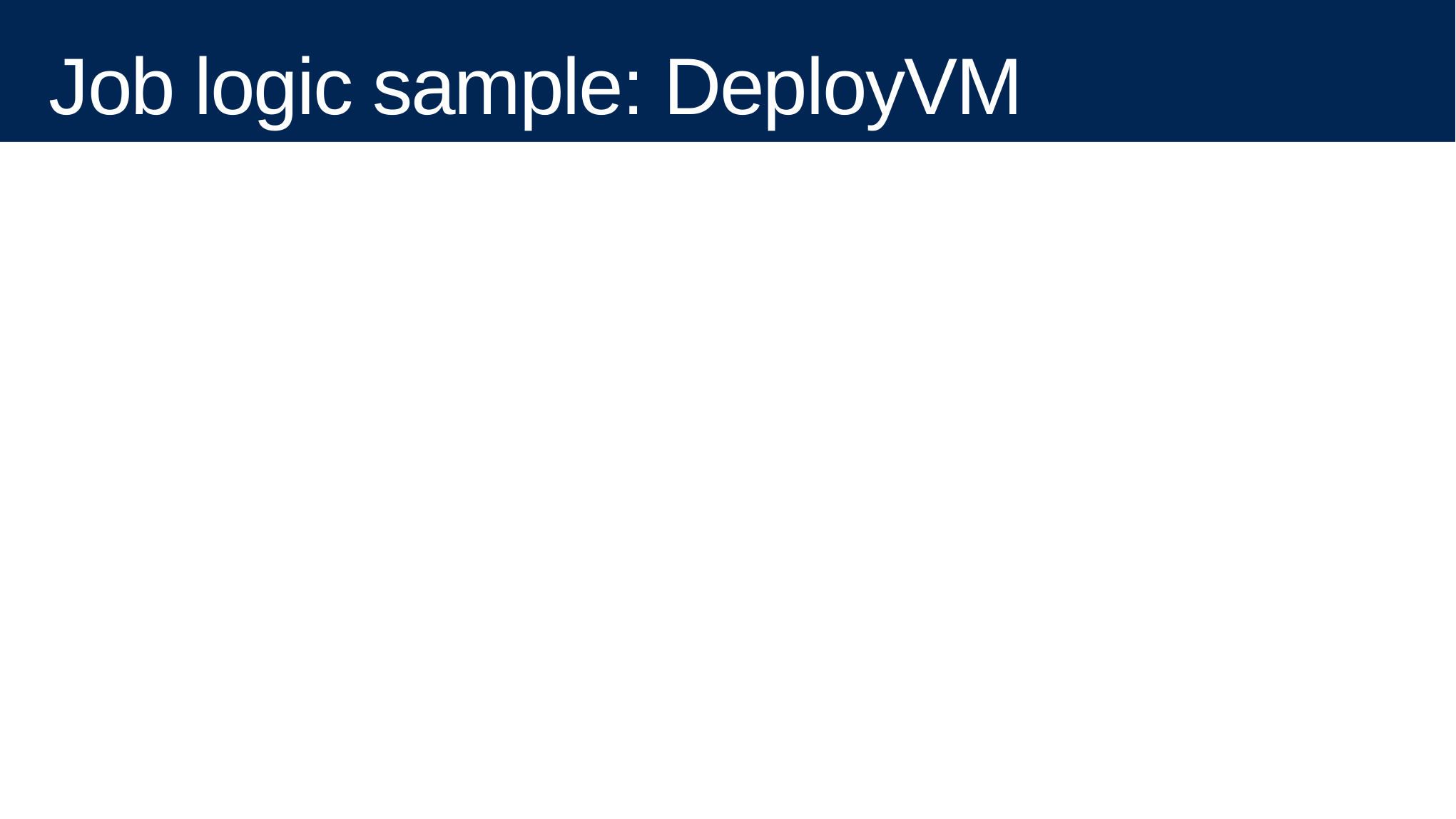

# Job logic sample: DeployVM
# FILENAME: DeployHyperVVirtualServer.ps1
#
# Deploys a VM (logical server) in SharePoint Online

param(....)
 # -----------------------------------------------------------------------------
    # Step 1
    # Provisions/creates the VM in Hyper-V
    # -----------------------------------------------------------------------------
{...}
    # -----------------------------------------------------------------------------
    # Step 2
    # Misc. permissions are applied
    # -----------------------------------------------------------------------------
{...}
    # -----------------------------------------------------------------------------
    # Step 3
    # Execute Configure-$Role script
    # -----------------------------------------------------------------------------
{...}
    # -----------------------------------------------------------------------------
    # Step 4
    # Install SCOM Agent, configure Logging
    # -----------------------------------------------------------------------------
{...}
    # -----------------------------------------------------------------------------
    # Step 5
    # Misc configurations
    # -----------------------------------------------------------------------------